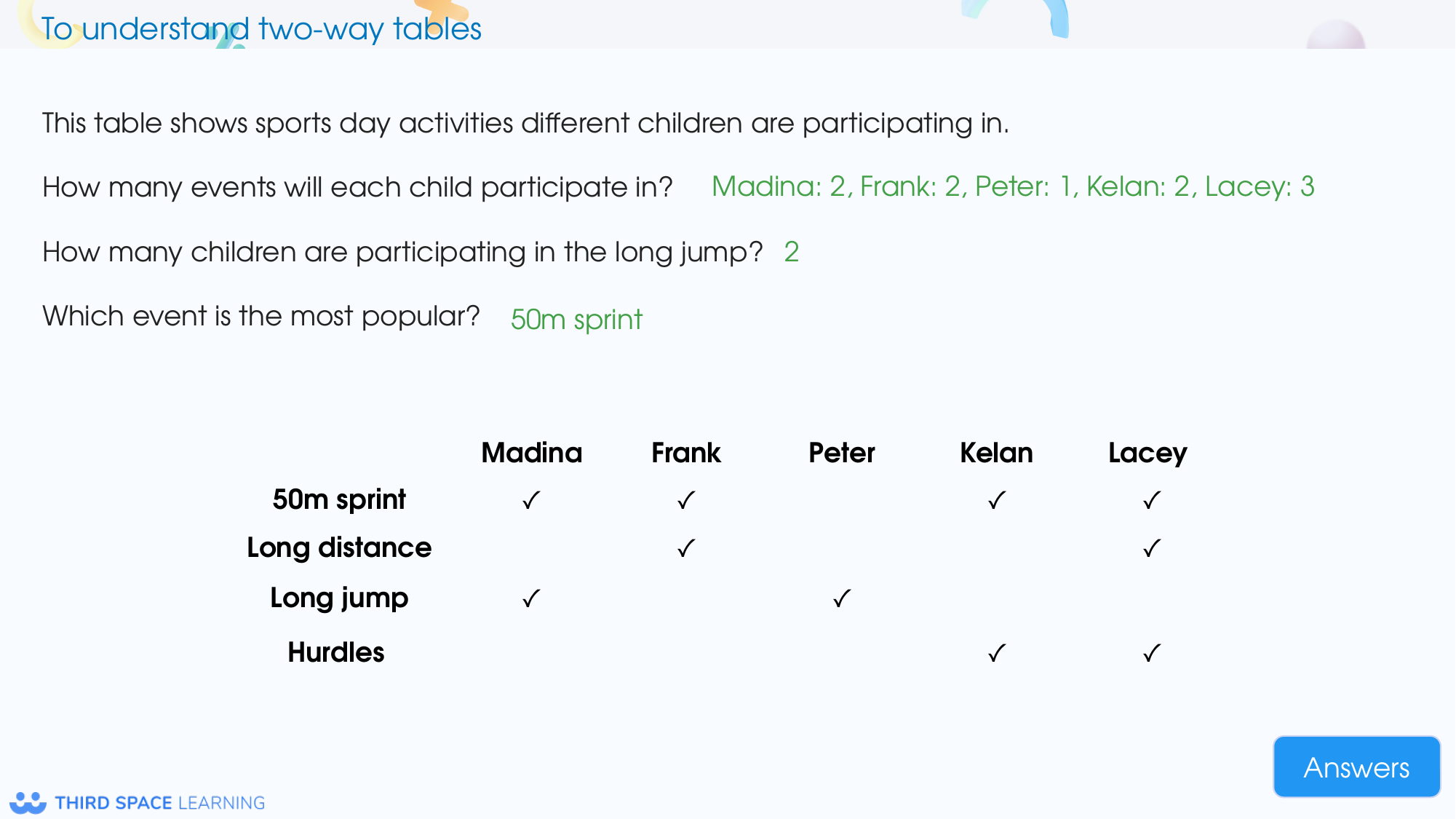

This table shows sports day activities different children are participating in.
How many events will each child participate in?
How many children are participating in the long jump?
Which event is the most popular?
Madina: 2, Frank: 2, Peter: 1, Kelan: 2, Lacey: 3
2
50m sprint
|  | Madina | Frank | Peter | Kelan | Lacey |
| --- | --- | --- | --- | --- | --- |
| 50m sprint | ✓ | ✓ |  | ✓ | ✓ |
| Long distance |  | ✓ |  |  | ✓ |
| Long jump | ✓ |  | ✓ |  |  |
| Hurdles |  |  |  | ✓ | ✓ |
Answers